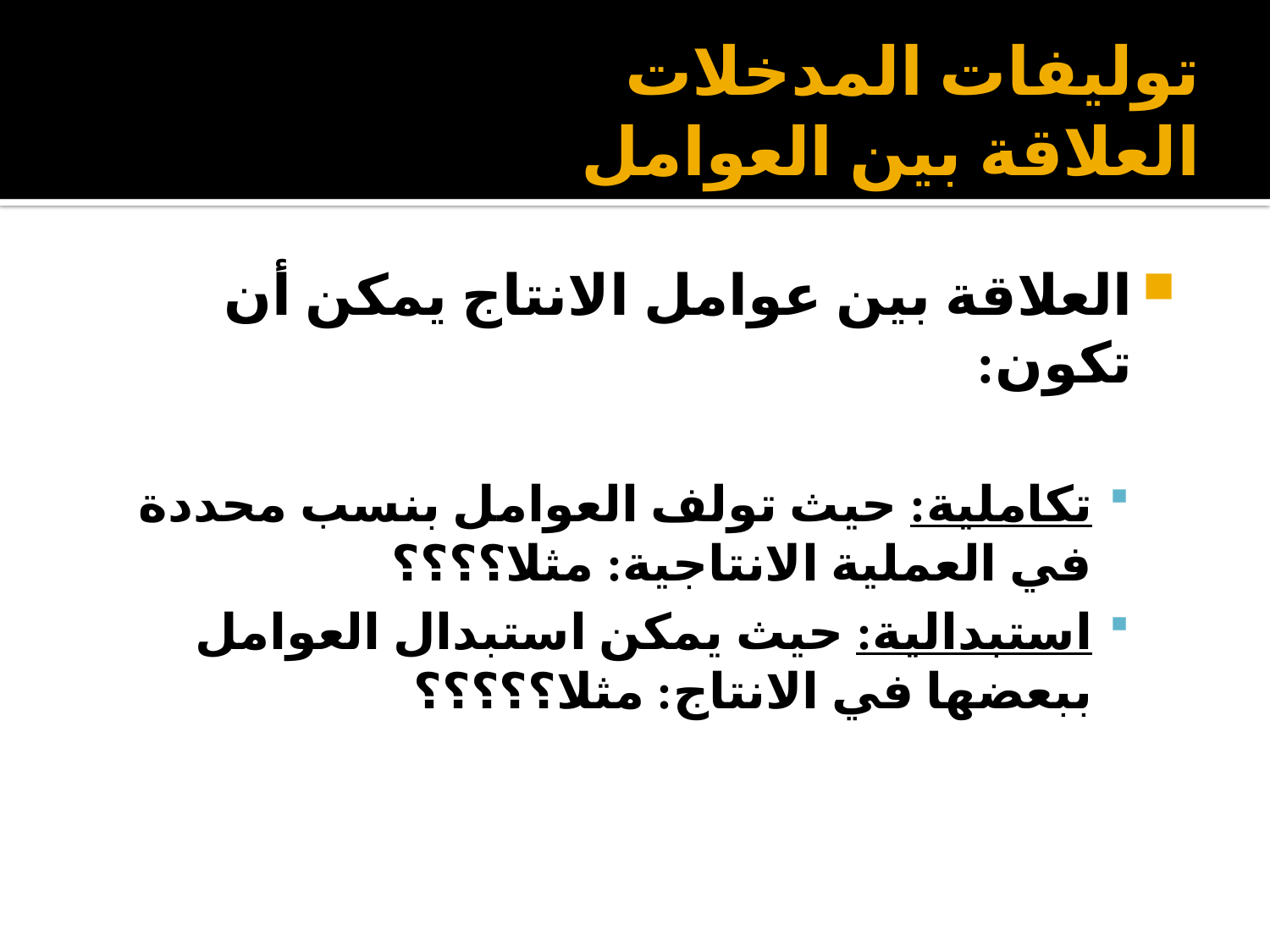

# توليفات المدخلات العلاقة بين العوامل
العلاقة بين عوامل الانتاج يمكن أن تكون:

تكاملية: حيث تولف العوامل بنسب محددة في العملية الانتاجية: مثلا؟؟؟؟
استبدالية: حيث يمكن استبدال العوامل ببعضها في الانتاج: مثلا؟؟؟؟؟